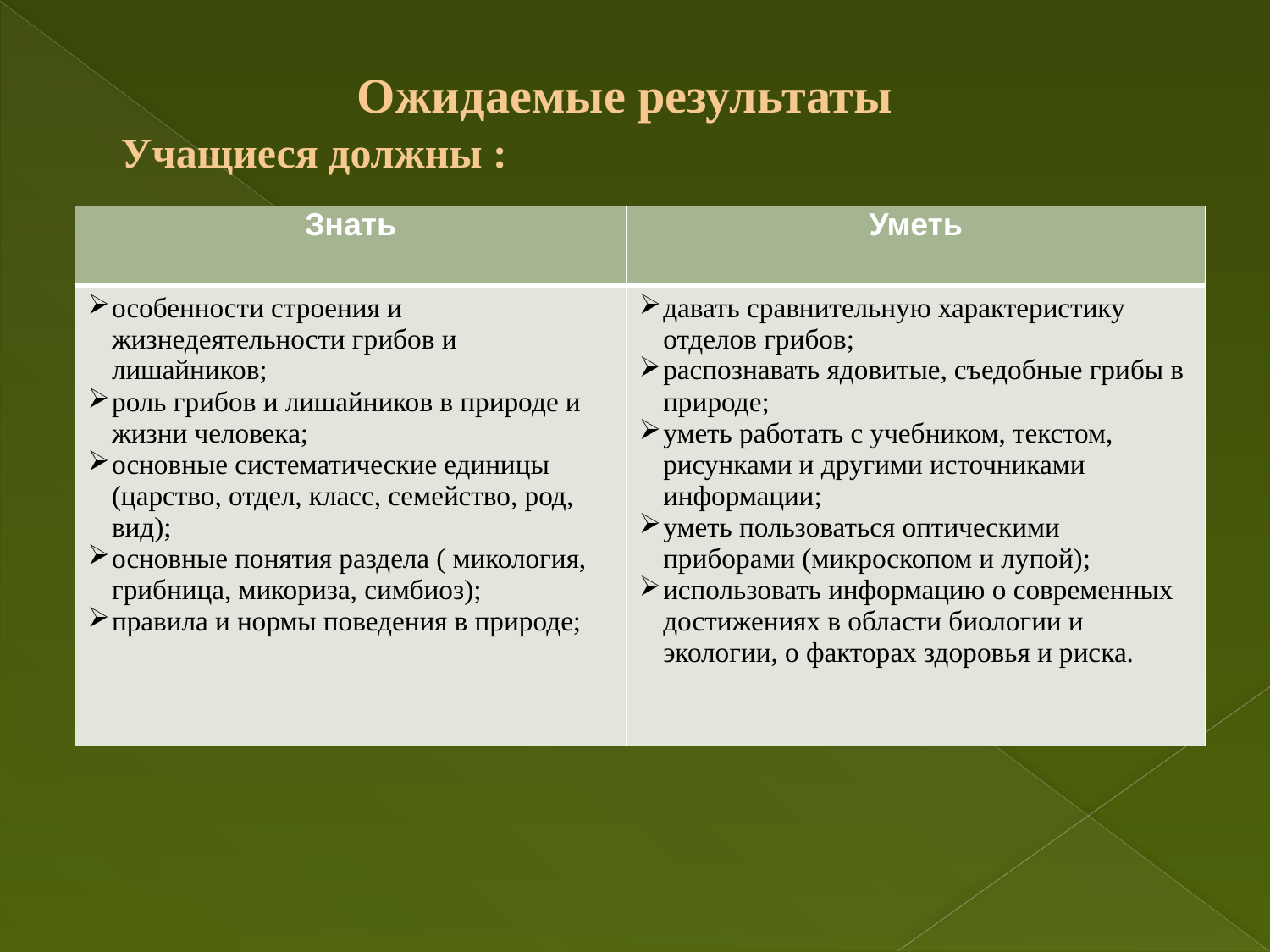

# Ожидаемые результаты
Учащиеся должны :

| Знать | Уметь |
| --- | --- |
| особенности строения и жизнедеятельности грибов и лишайников; роль грибов и лишайников в природе и жизни человека; основные систематические единицы (царство, отдел, класс, семейство, род, вид); основные понятия раздела ( микология, грибница, микориза, симбиоз); правила и нормы поведения в природе; | давать сравнительную характеристику отделов грибов; распознавать ядовитые, съедобные грибы в природе; уметь работать с учебником, текстом, рисунками и другими источниками информации; уметь пользоваться оптическими приборами (микроскопом и лупой); использовать информацию о современных достижениях в области биологии и экологии, о факторах здоровья и риска. |